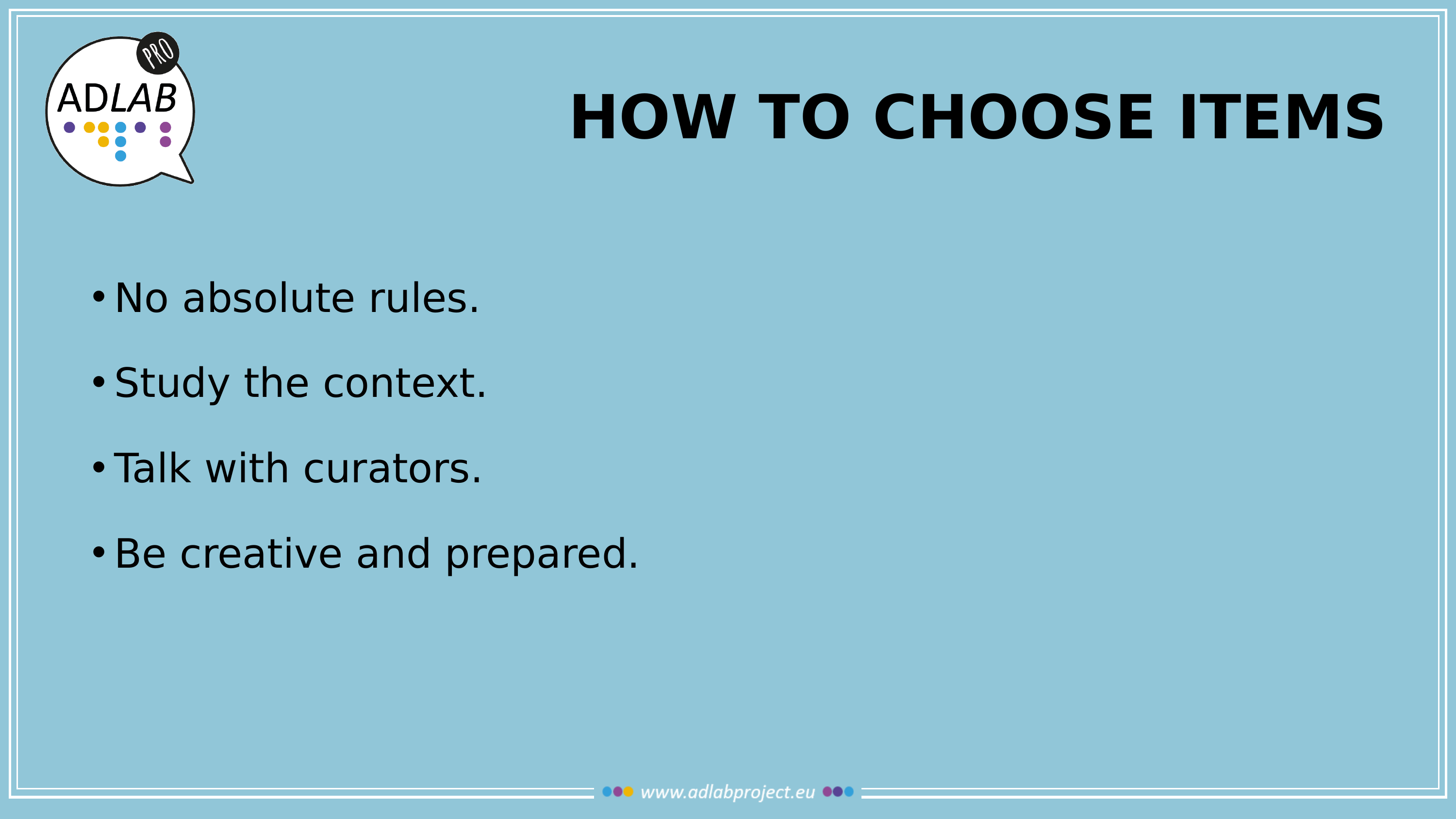

# How to choose items
No absolute rules.
Study the context.
Talk with curators.
Be creative and prepared.